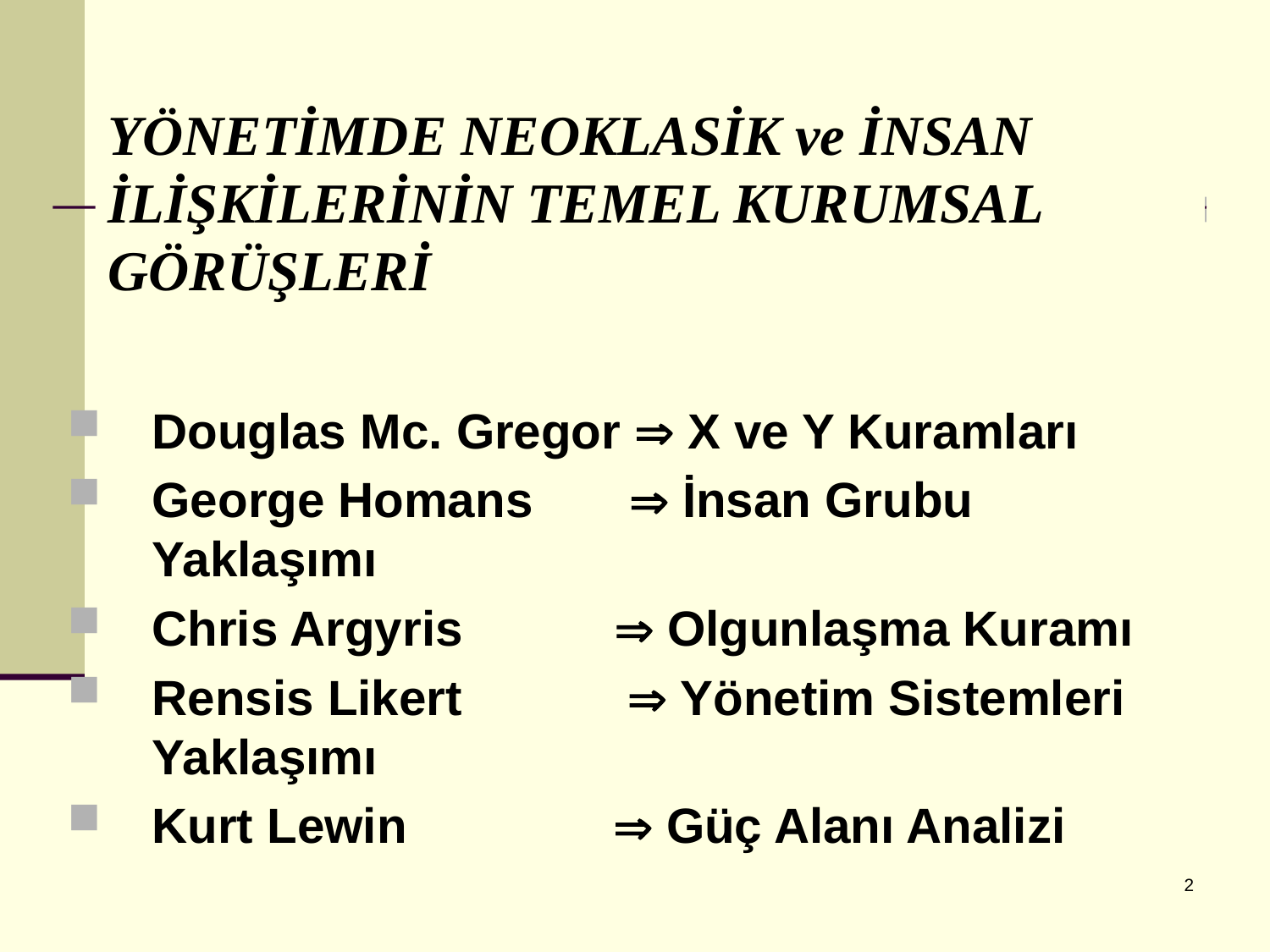

# YÖNETİMDE NEOKLASİK ve İNSAN İLİŞKİLERİNİN TEMEL KURUMSAL GÖRÜŞLERİ

Douglas Mc. Gregor ⇒ X ve Y Kuramları
George Homans       ⇒ İnsan Grubu Yaklaşımı
Chris Argyris           ⇒ Olgunlaşma Kuramı
Rensis Likert            ⇒ Yönetim Sistemleri Yaklaşımı
Kurt Lewin               ⇒ Güç Alanı Analizi
2